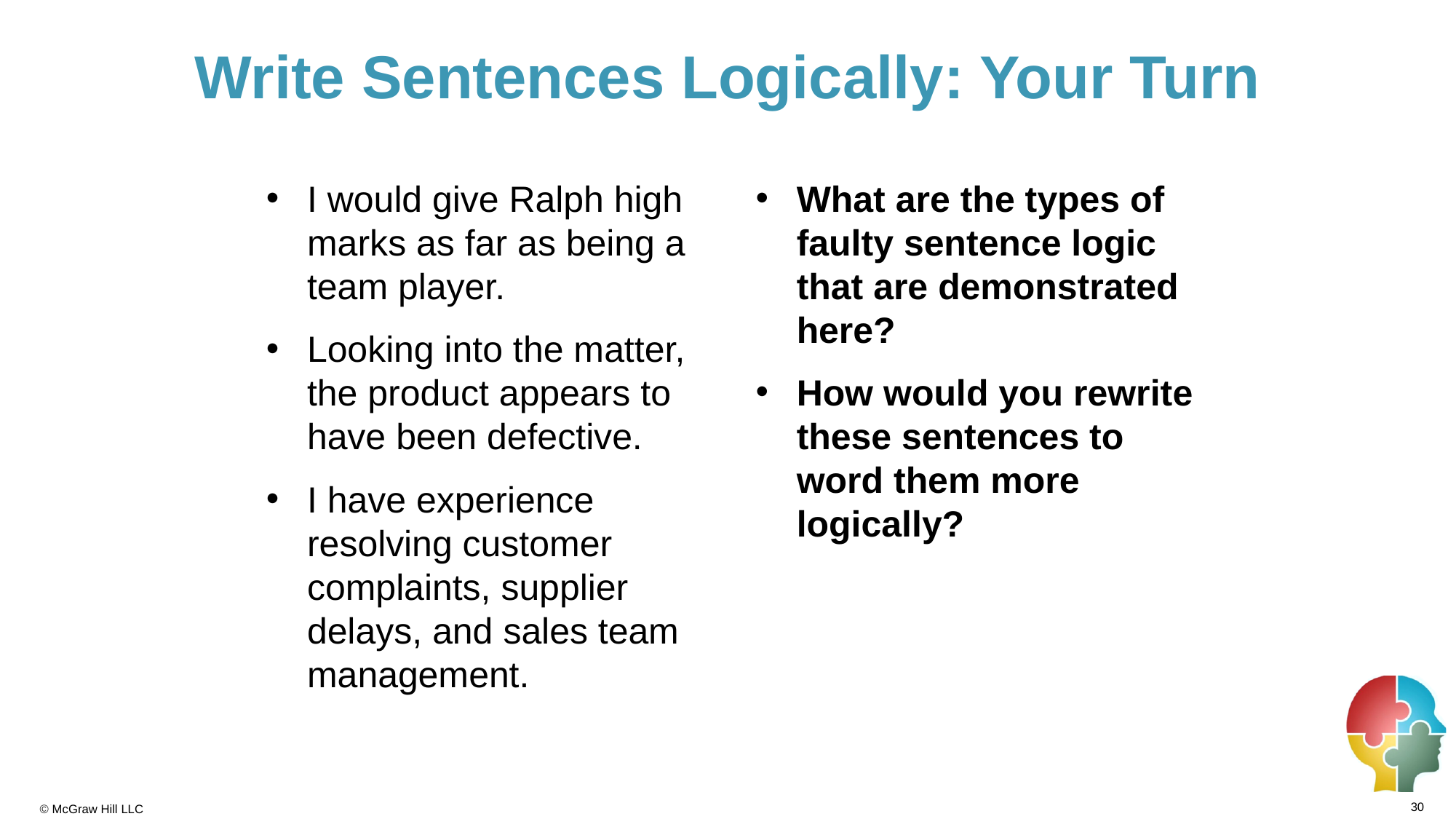

# Write Sentences Logically: Your Turn
I would give Ralph high marks as far as being a team player.
Looking into the matter, the product appears to have been defective.
I have experience resolving customer complaints, supplier delays, and sales team management.
What are the types of faulty sentence logic that are demonstrated here?
How would you rewrite these sentences to word them more logically?
30